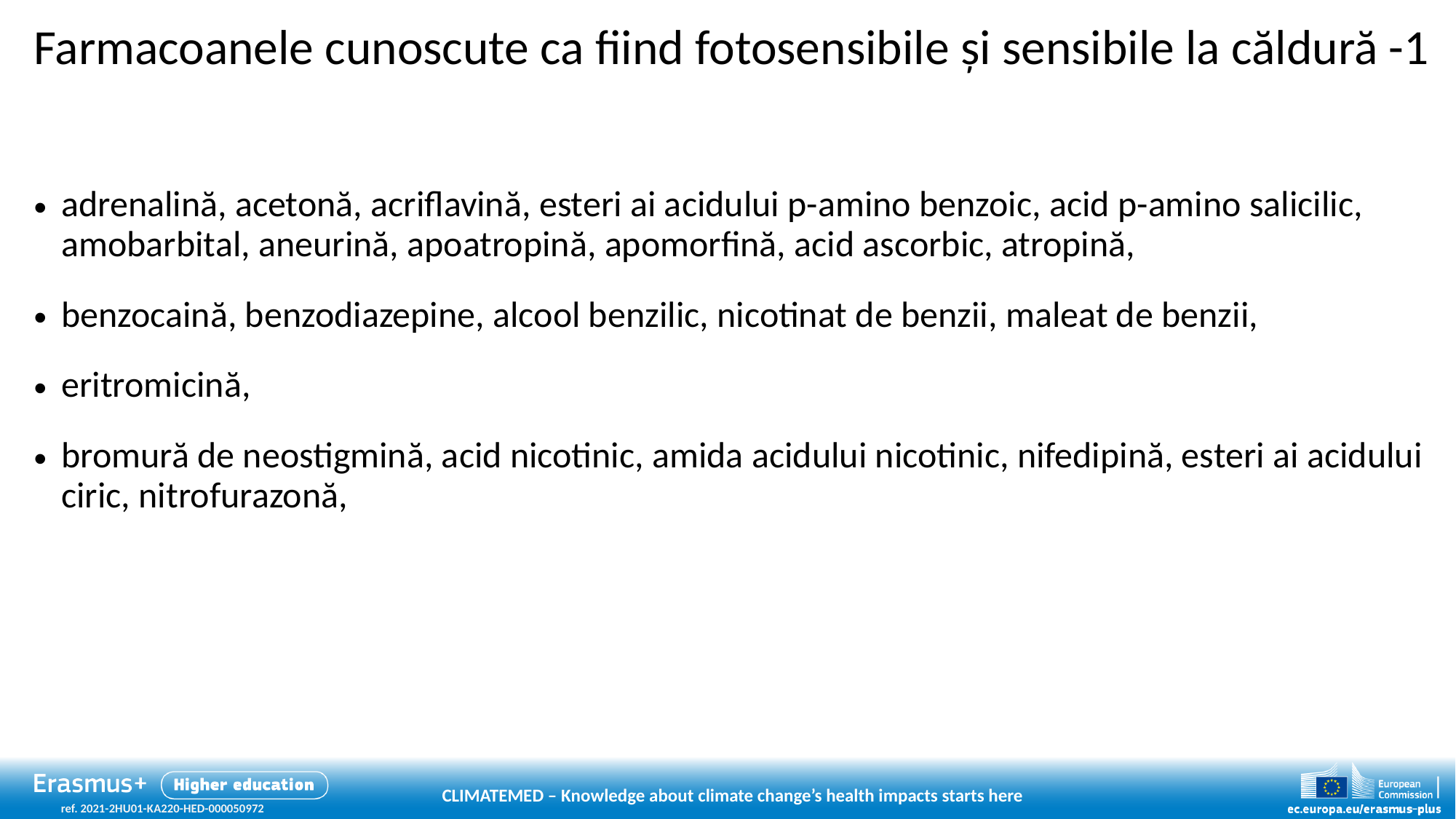

# Farmacoanele cunoscute ca fiind fotosensibile și sensibile la căldură -1
adrenalină, acetonă, acriflavină, esteri ai acidului p-amino benzoic, acid p-amino salicilic, amobarbital, aneurină, apoatropină, apomorfină, acid ascorbic, atropină,
benzocaină, benzodiazepine, alcool benzilic, nicotinat de benzii, maleat de benzii,
eritromicină,
bromură de neostigmină, acid nicotinic, amida acidului nicotinic, nifedipină, esteri ai acidului ciric, nitrofurazonă,